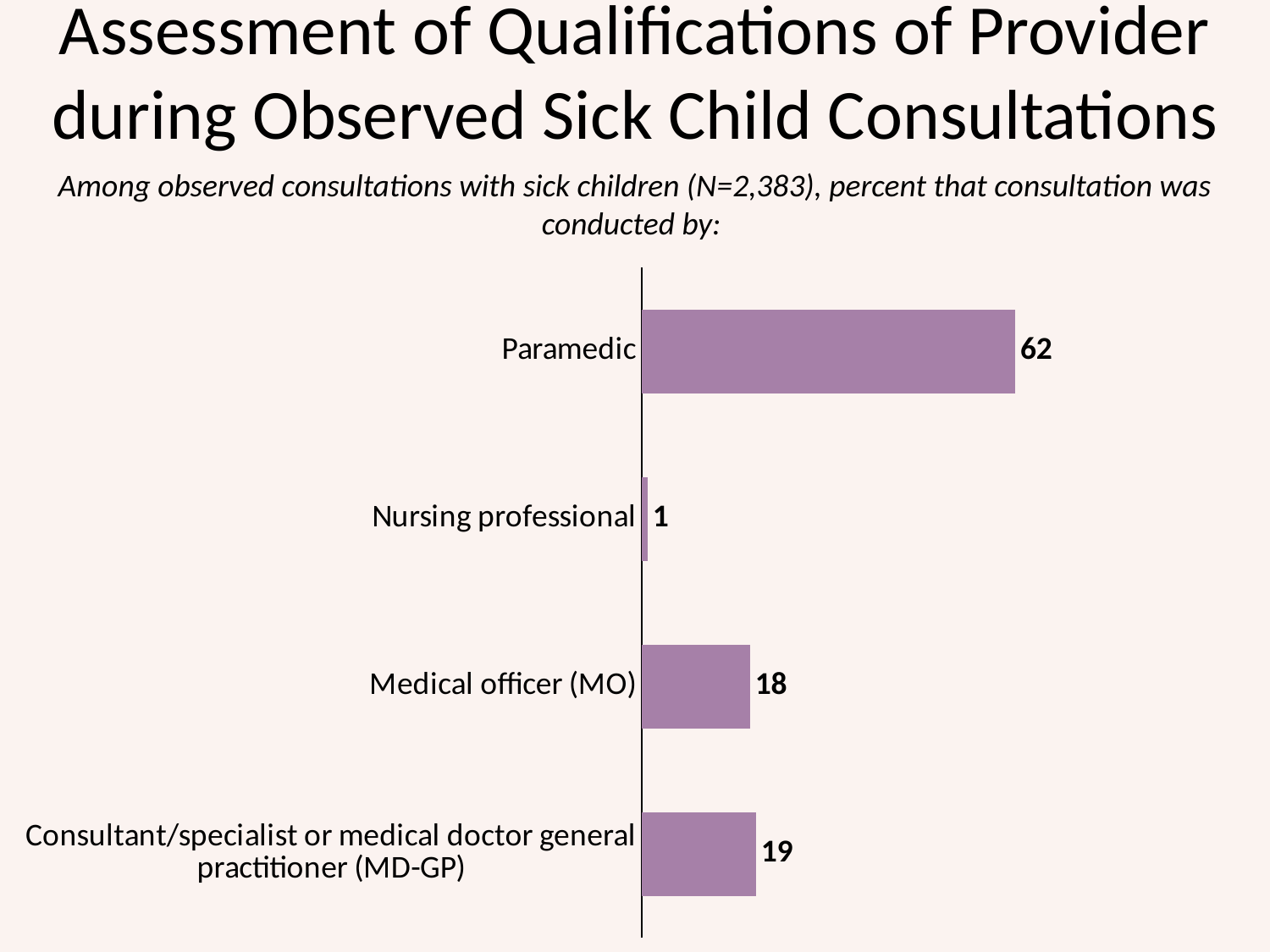

# Assessment of Qualifications of Provider during Observed Sick Child Consultations
Among observed consultations with sick children (N=2,383), percent that consultation was conducted by:

### Chart

| Category | Series 1 |
|---|---|
| Consultant/specialist or medical doctor general practitioner (MD-GP) | 19.0 |
| Medical officer (MO) | 18.0 |
| Nursing professional | 1.0 |
| Paramedic | 62.0 |